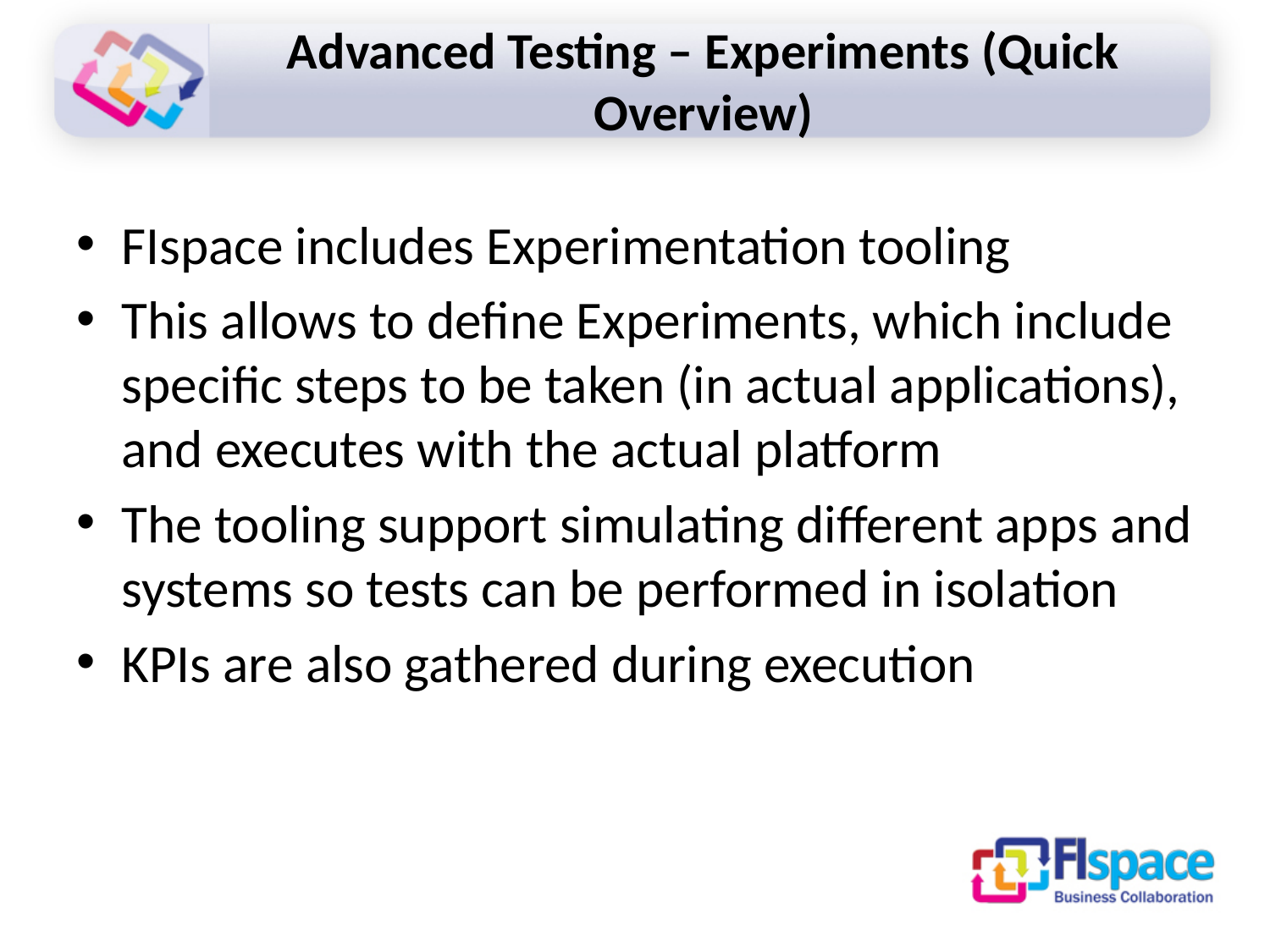

# Advanced Testing – Experiments (Quick Overview)
FIspace includes Experimentation tooling
This allows to define Experiments, which include specific steps to be taken (in actual applications), and executes with the actual platform
The tooling support simulating different apps and systems so tests can be performed in isolation
KPIs are also gathered during execution